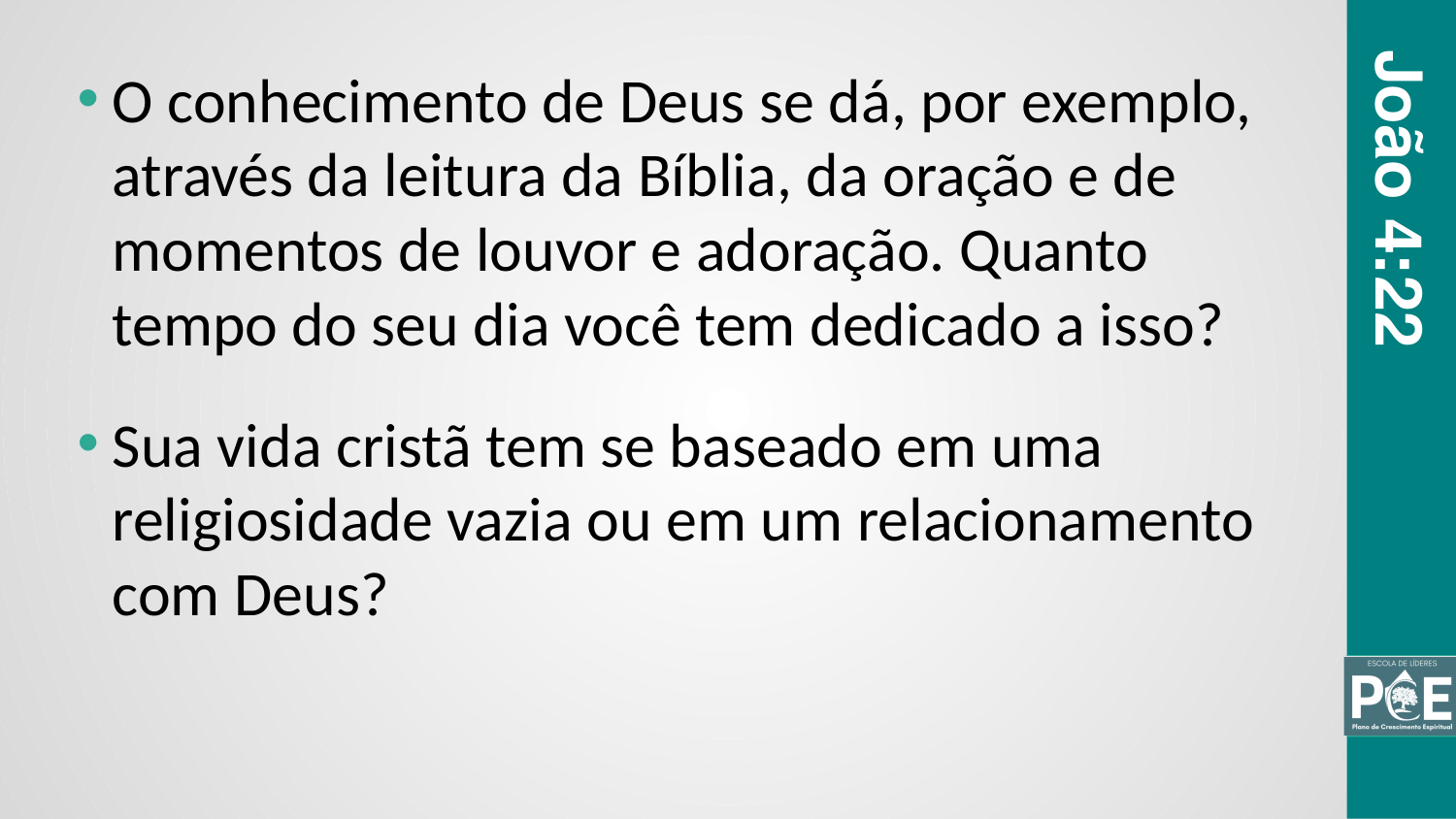

O conhecimento de Deus se dá, por exemplo, através da leitura da Bíblia, da oração e de momentos de louvor e adoração. Quanto tempo do seu dia você tem dedicado a isso?
Sua vida cristã tem se baseado em uma religiosidade vazia ou em um relacionamento com Deus?
João 4:22